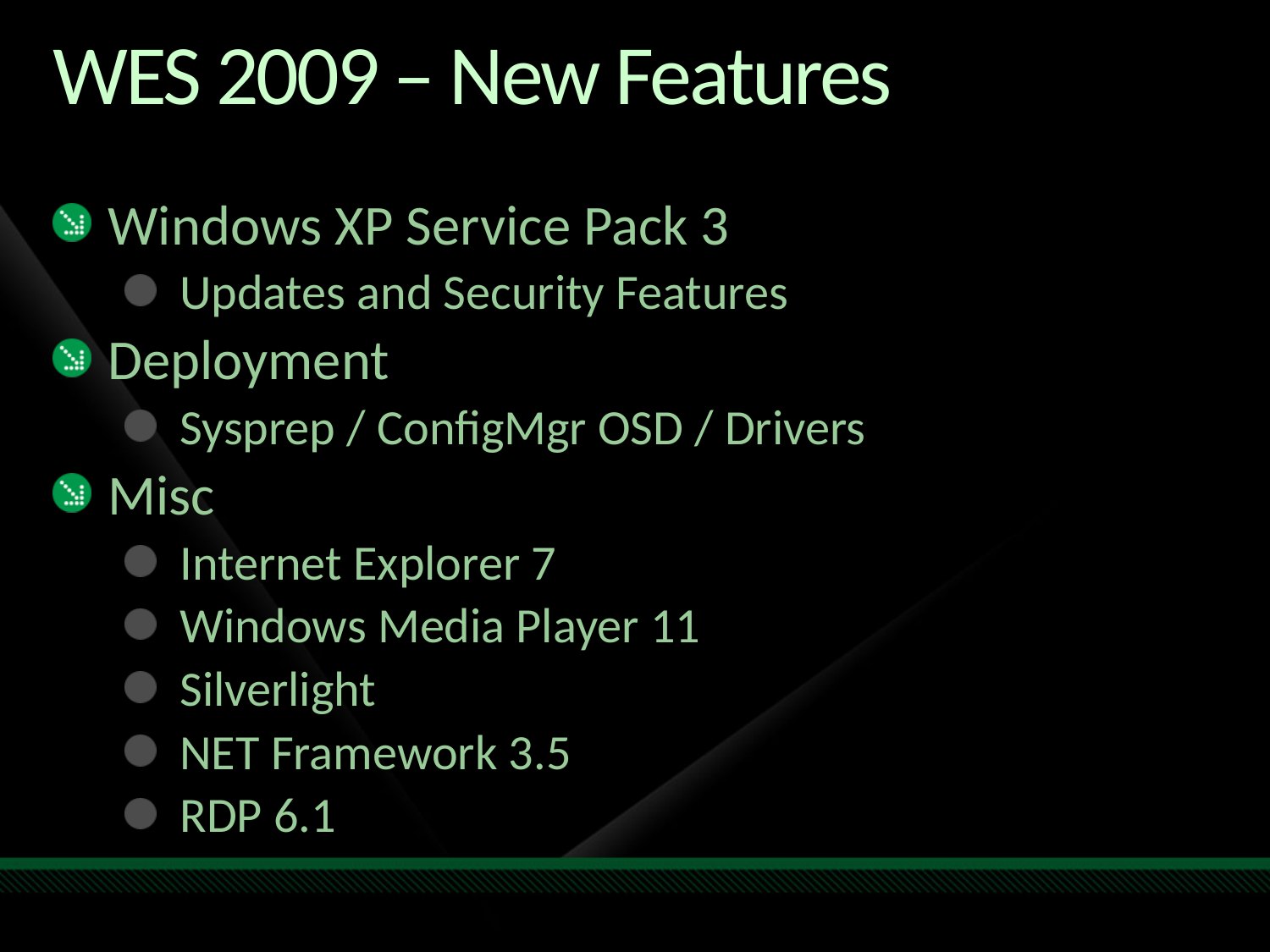

# WES 2009 – New Features
Windows XP Service Pack 3
Updates and Security Features
Deployment
Sysprep / ConfigMgr OSD / Drivers
Misc
Internet Explorer 7
Windows Media Player 11
Silverlight
NET Framework 3.5
RDP 6.1